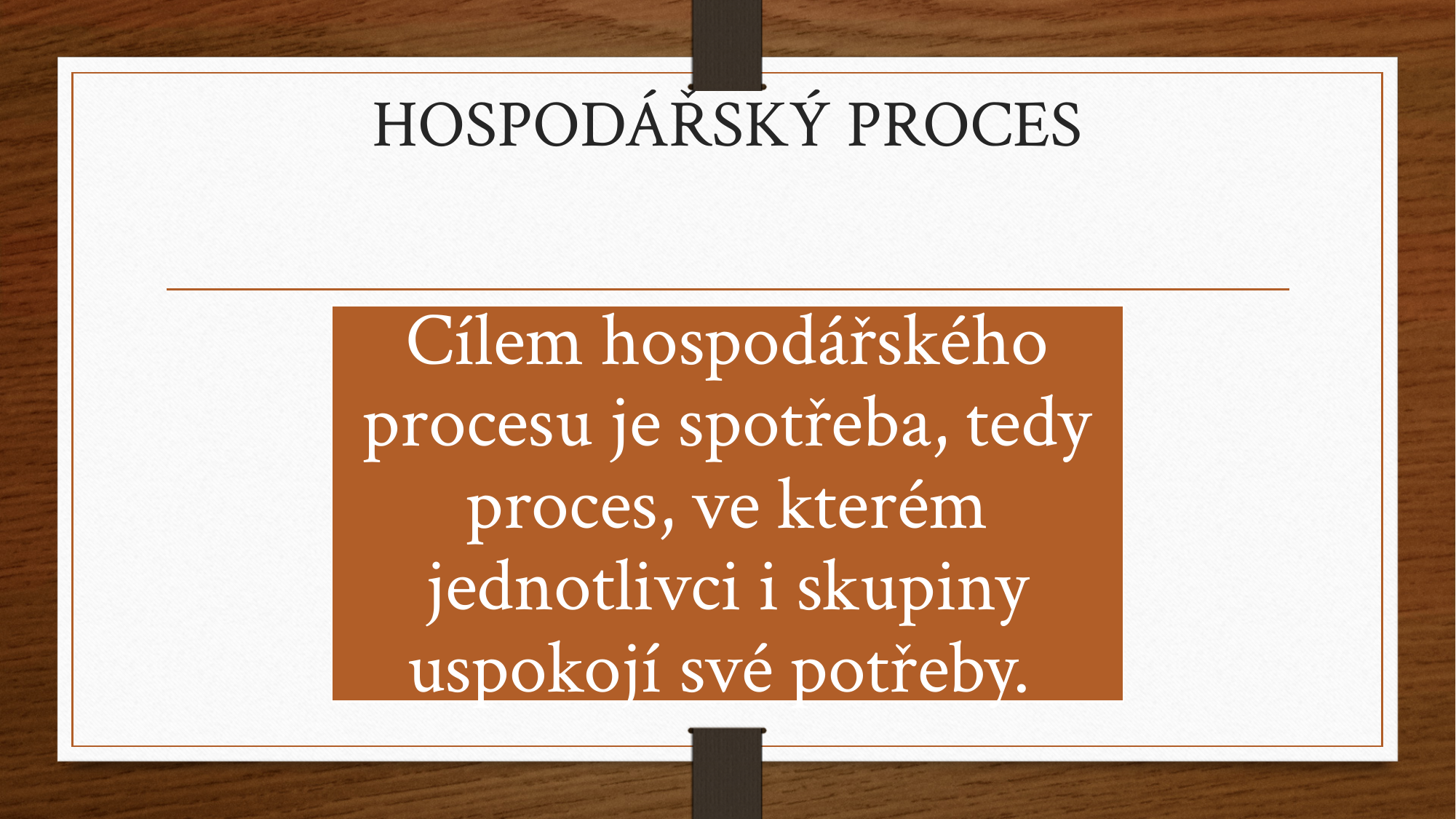

# HOSPODÁŘSKÝ PROCES
Cílem hospodářského procesu je spotřeba, tedy proces, ve kterém jednotlivci i skupiny uspokojí své potřeby.